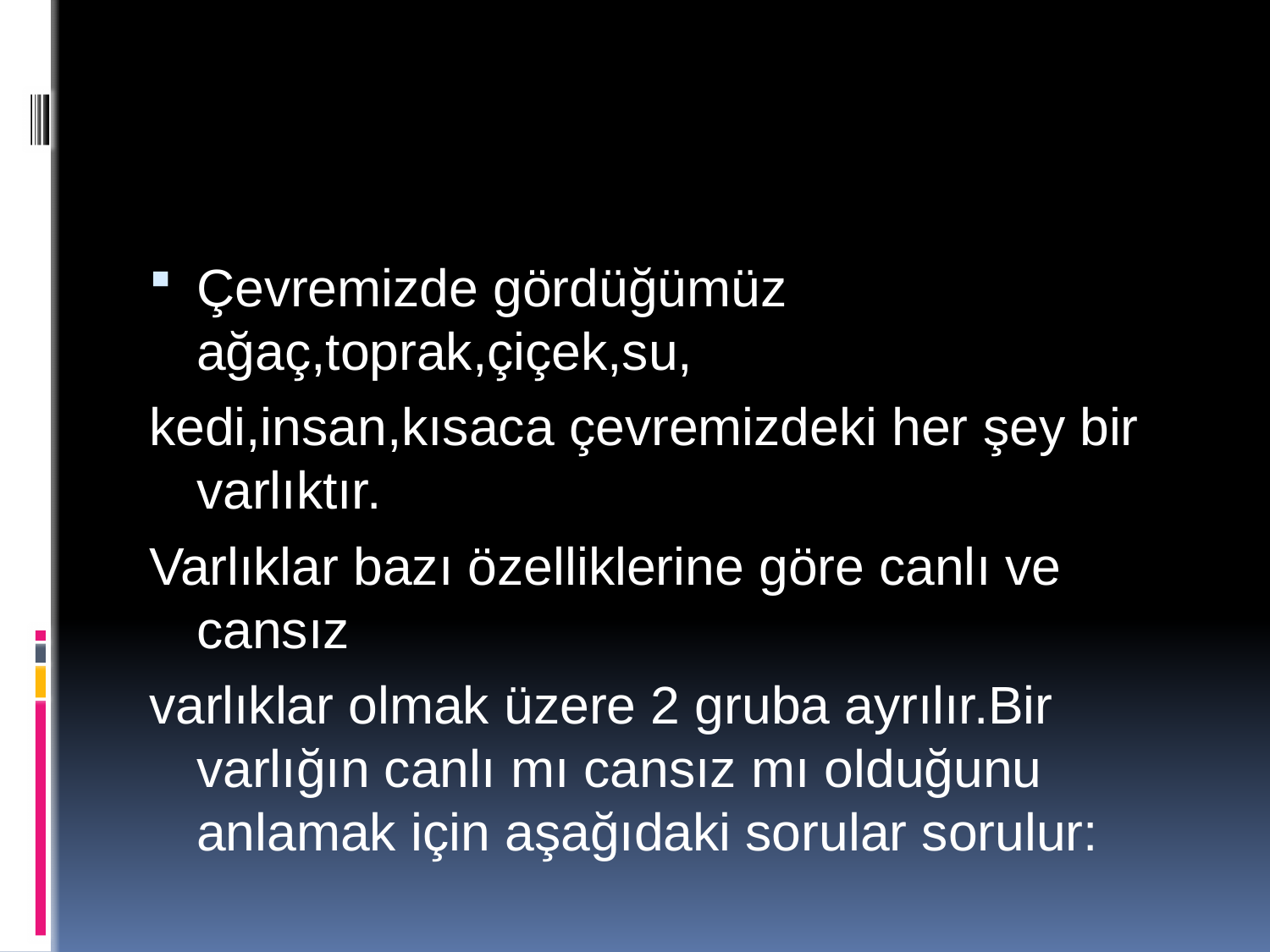

#
Çevremizde gördüğümüz ağaç,toprak,çiçek,su,
kedi,insan,kısaca çevremizdeki her şey bir varlıktır.
Varlıklar bazı özelliklerine göre canlı ve cansız
varlıklar olmak üzere 2 gruba ayrılır.Bir varlığın canlı mı cansız mı olduğunu anlamak için aşağıdaki sorular sorulur: